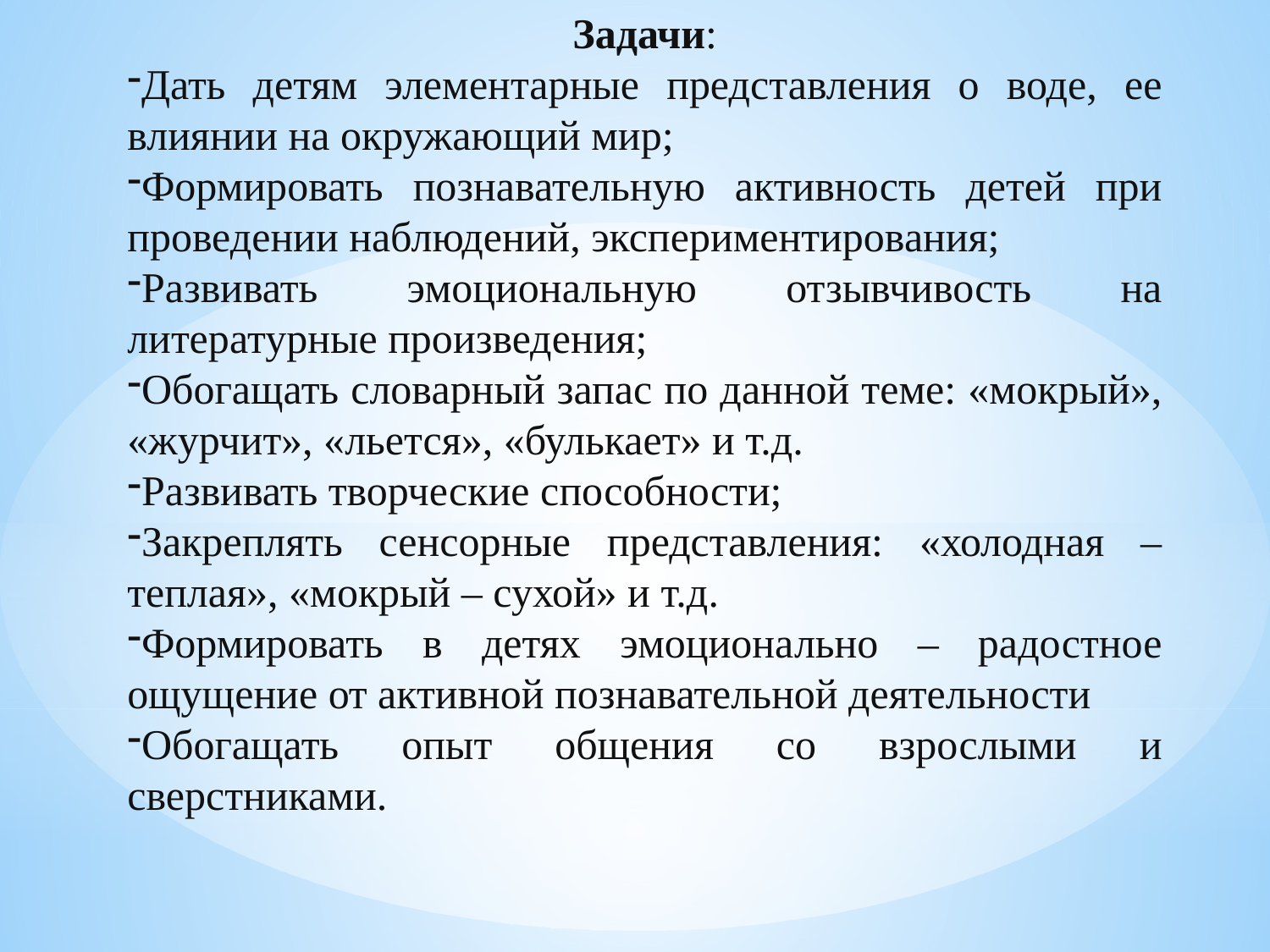

Задачи:
Дать детям элементарные представления о воде, ее влиянии на окружающий мир;
Формировать познавательную активность детей при проведении наблюдений, экспериментирования;
Развивать эмоциональную отзывчивость на литературные произведения;
Обогащать словарный запас по данной теме: «мокрый», «журчит», «льется», «булькает» и т.д.
Развивать творческие способности;
Закреплять сенсорные представления: «холодная – теплая», «мокрый – сухой» и т.д.
Формировать в детях эмоционально – радостное ощущение от активной познавательной деятельности
Обогащать опыт общения со взрослыми и сверстниками.